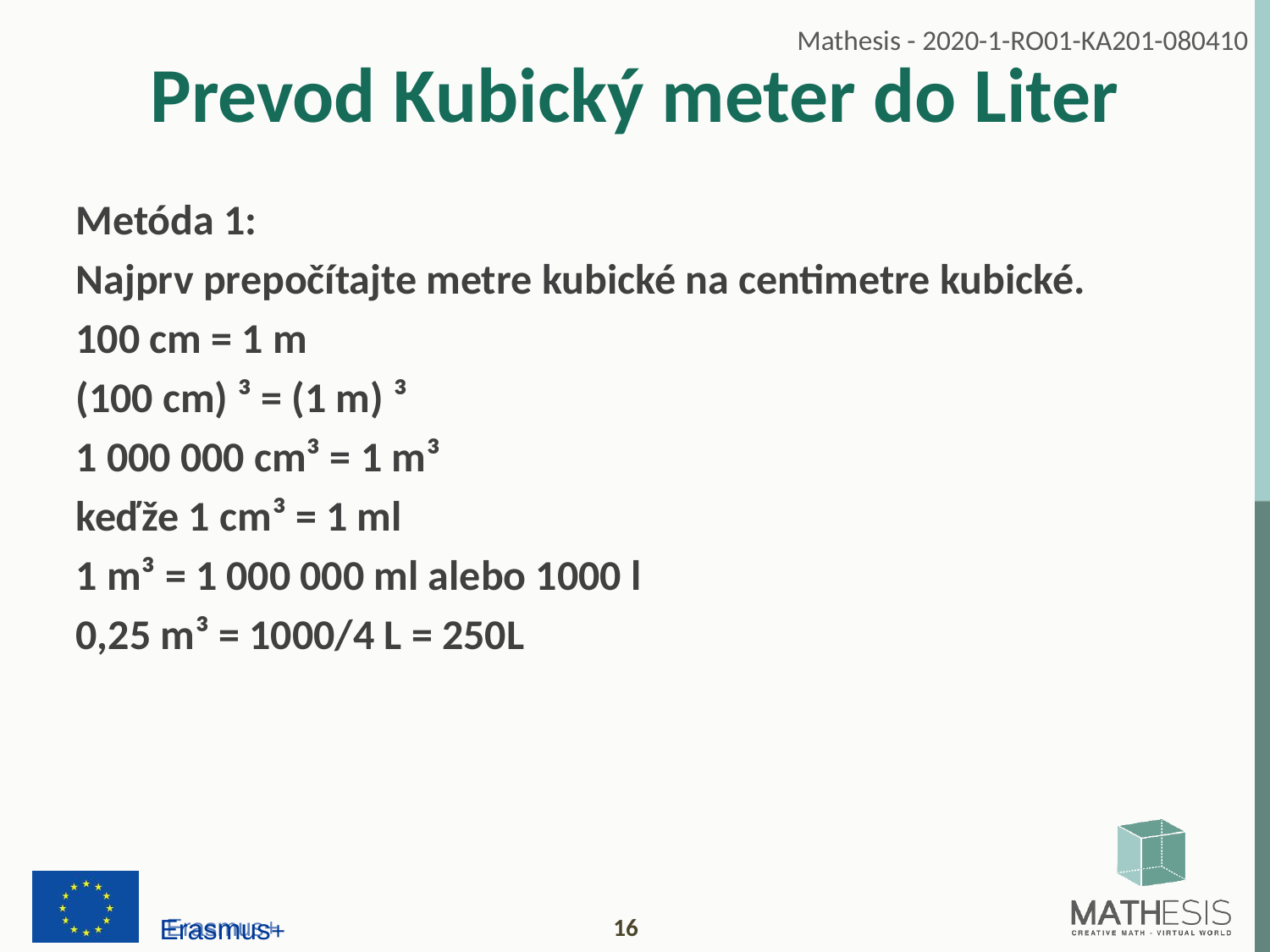

# Prevod Kubický meter do Liter
Metóda 1:
Najprv prepočítajte metre kubické na centimetre kubické.
100 cm = 1 m
(100 cm) ³ = (1 m) ³
1 000 000 cm³ = 1 m³
keďže 1 cm³ = 1 ml
1 m³ = 1 000 000 ml alebo 1000 l
0,25 m³ = 1000/4 L = 250L